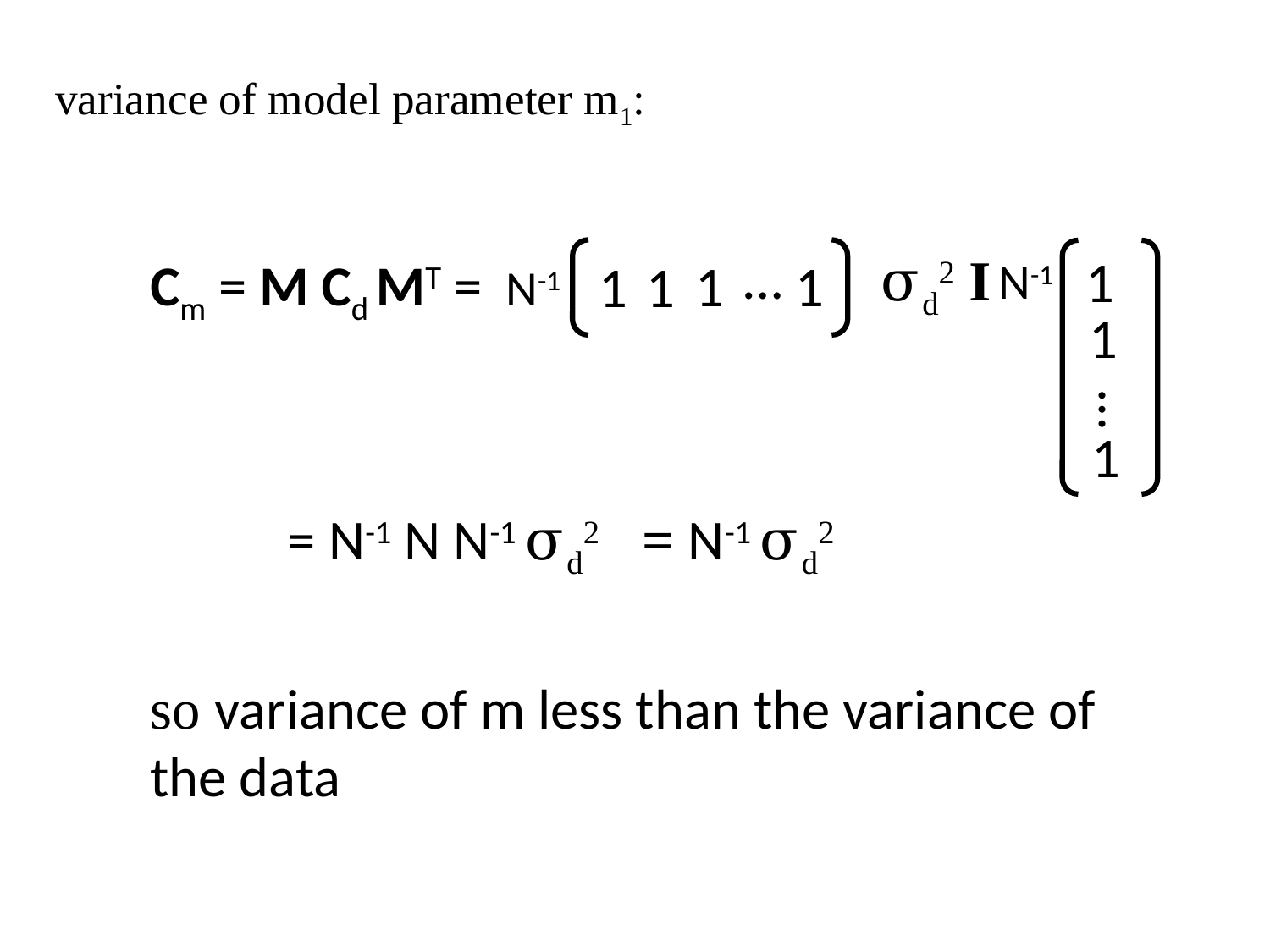

variance of model parameter m1:
…
σd2 I

1
Cm = M Cd MT =
1
N-1
1
1
1
N-1
1
…
1
= N-1 N N-1 σd2   = N-1 σd2

so variance of m less than the variance of the data